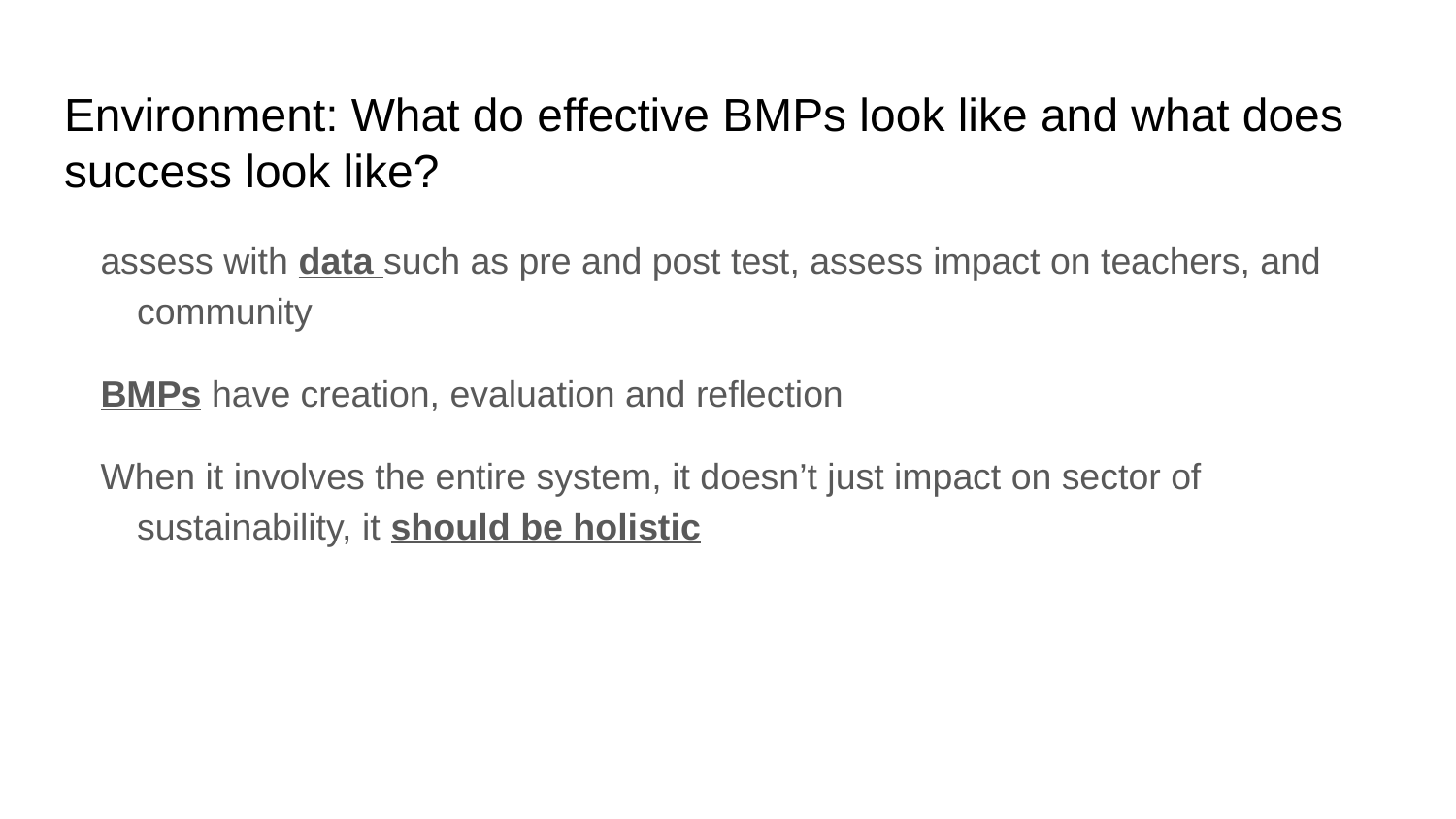

# Environment: What do effective BMPs look like and what does success look like?
assess with data such as pre and post test, assess impact on teachers, and community
BMPs have creation, evaluation and reflection
When it involves the entire system, it doesn’t just impact on sector of sustainability, it should be holistic